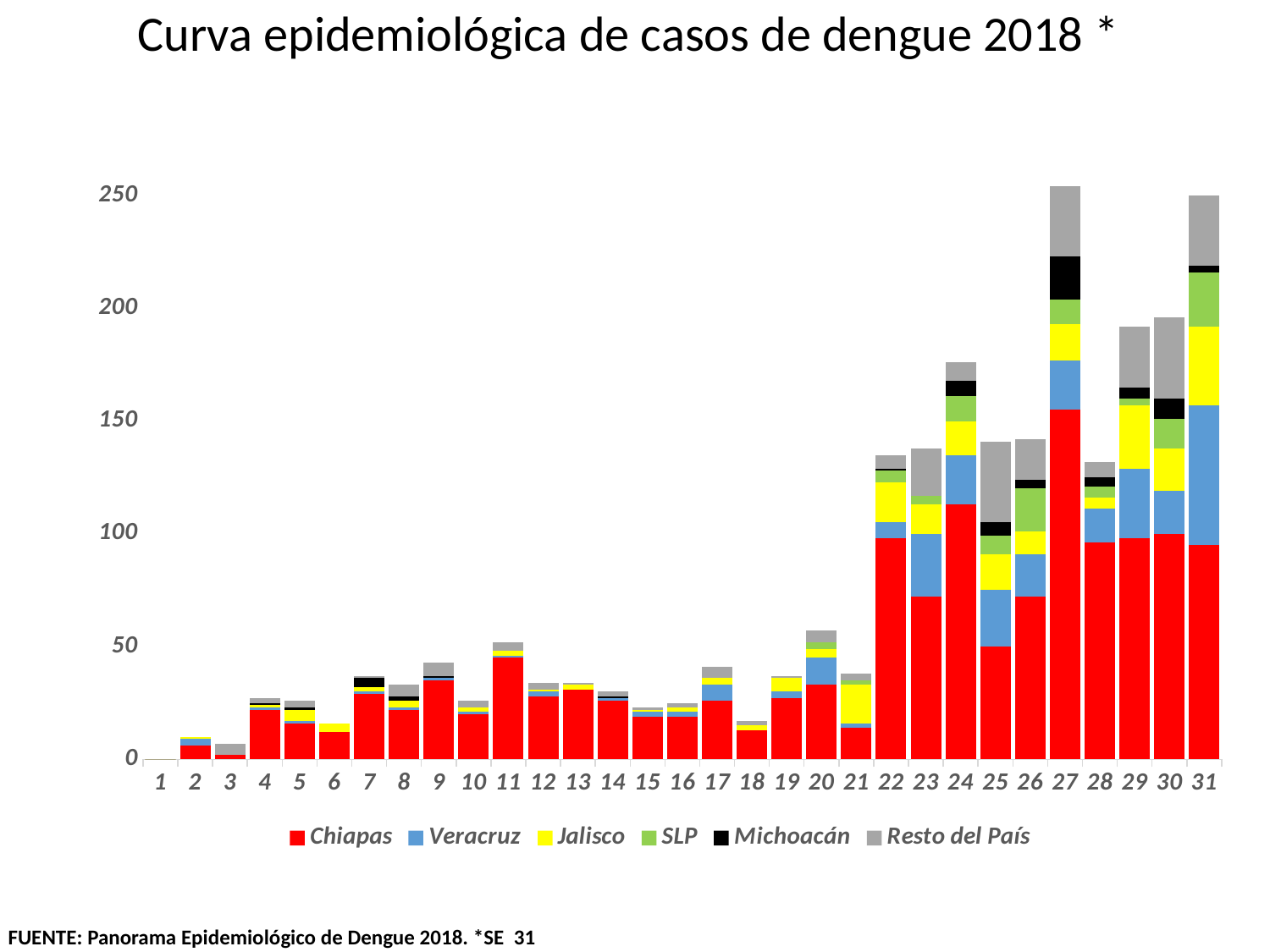

# Curva epidemiológica de casos de dengue 2018 *

### Chart

| Category | Chiapas | Veracruz | Jalisco | SLP | Michoacán | Resto del País |
|---|---|---|---|---|---|---|
| 1 | 0.0 | 0.0 | 0.0 | 0.0 | 0.0 | 0.0 |
| 2 | 6.0 | 3.0 | 1.0 | 0.0 | 0.0 | 0.0 |
| 3 | 2.0 | 0.0 | 0.0 | 0.0 | 0.0 | 5.0 |
| 4 | 22.0 | 1.0 | 1.0 | 0.0 | 1.0 | 2.0 |
| 5 | 16.0 | 1.0 | 5.0 | 0.0 | 1.0 | 3.0 |
| 6 | 12.0 | 0.0 | 4.0 | 0.0 | 0.0 | 0.0 |
| 7 | 29.0 | 1.0 | 2.0 | 0.0 | 4.0 | 1.0 |
| 8 | 22.0 | 1.0 | 3.0 | 0.0 | 2.0 | 5.0 |
| 9 | 35.0 | 1.0 | 0.0 | 0.0 | 1.0 | 6.0 |
| 10 | 20.0 | 1.0 | 2.0 | 0.0 | 0.0 | 3.0 |
| 11 | 45.0 | 1.0 | 2.0 | 0.0 | 0.0 | 4.0 |
| 12 | 28.0 | 2.0 | 1.0 | 0.0 | 0.0 | 3.0 |
| 13 | 31.0 | 0.0 | 2.0 | 0.0 | 0.0 | 1.0 |
| 14 | 26.0 | 1.0 | 0.0 | 0.0 | 1.0 | 2.0 |
| 15 | 19.0 | 2.0 | 1.0 | 0.0 | 0.0 | 1.0 |
| 16 | 19.0 | 2.0 | 2.0 | 0.0 | 0.0 | 2.0 |
| 17 | 26.0 | 7.0 | 3.0 | 0.0 | 0.0 | 5.0 |
| 18 | 13.0 | 0.0 | 2.0 | 0.0 | 0.0 | 2.0 |
| 19 | 27.0 | 3.0 | 6.0 | 0.0 | 0.0 | 1.0 |
| 20 | 33.0 | 12.0 | 4.0 | 3.0 | 0.0 | 5.0 |
| 21 | 14.0 | 2.0 | 17.0 | 2.0 | 0.0 | 3.0 |
| 22 | 98.0 | 7.0 | 18.0 | 5.0 | 1.0 | 6.0 |
| 23 | 72.0 | 28.0 | 13.0 | 4.0 | 0.0 | 21.0 |
| 24 | 113.0 | 22.0 | 15.0 | 11.0 | 7.0 | 8.0 |
| 25 | 50.0 | 25.0 | 16.0 | 8.0 | 6.0 | 36.0 |
| 26 | 72.0 | 19.0 | 10.0 | 19.0 | 4.0 | 18.0 |
| 27 | 155.0 | 22.0 | 16.0 | 11.0 | 19.0 | 31.0 |
| 28 | 96.0 | 15.0 | 5.0 | 5.0 | 4.0 | 7.0 |
| 29 | 98.0 | 31.0 | 28.0 | 3.0 | 5.0 | 27.0 |
| 30 | 100.0 | 19.0 | 19.0 | 13.0 | 9.0 | 36.0 |
| 31 | 95.0 | 62.0 | 35.0 | 24.0 | 3.0 | 31.0 |
FUENTE: Panorama Epidemiológico de Dengue 2018. *SE  31